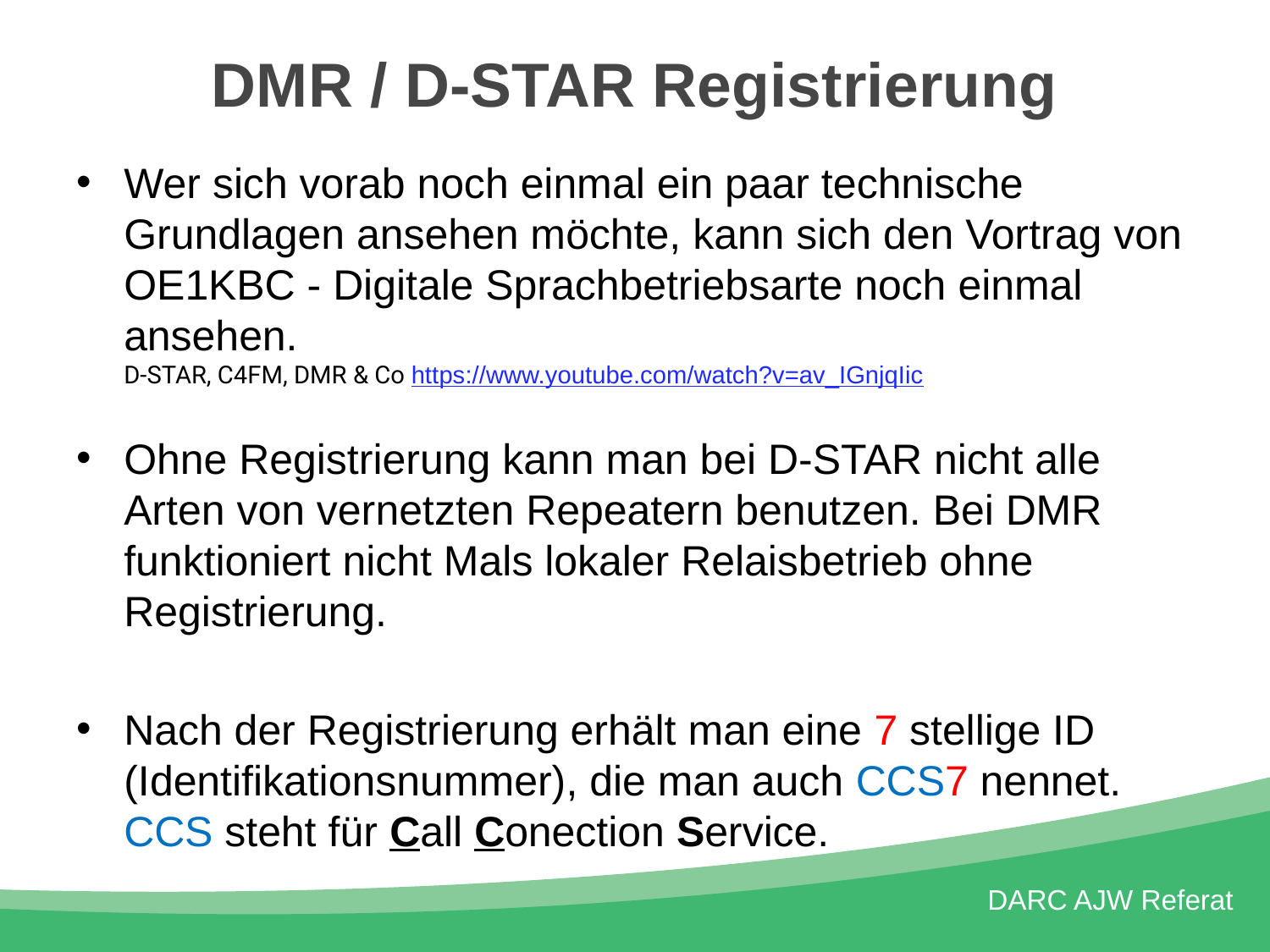

# DMR / D-STAR Registrierung
Wer sich vorab noch einmal ein paar technische Grundlagen ansehen möchte, kann sich den Vortrag von OE1KBC - Digitale Sprachbetriebsarte noch einmal ansehen.
D-STAR, C4FM, DMR & Co https://www.youtube.com/watch?v=av_IGnjqIic

Ohne Registrierung kann man bei D-STAR nicht alle Arten von vernetzten Repeatern benutzen. Bei DMR funktioniert nicht Mals lokaler Relaisbetrieb ohne Registrierung.

Nach der Registrierung erhält man eine 7 stellige ID (Identifikationsnummer), die man auch CCS7 nennet. CCS steht für Call Conection Service.